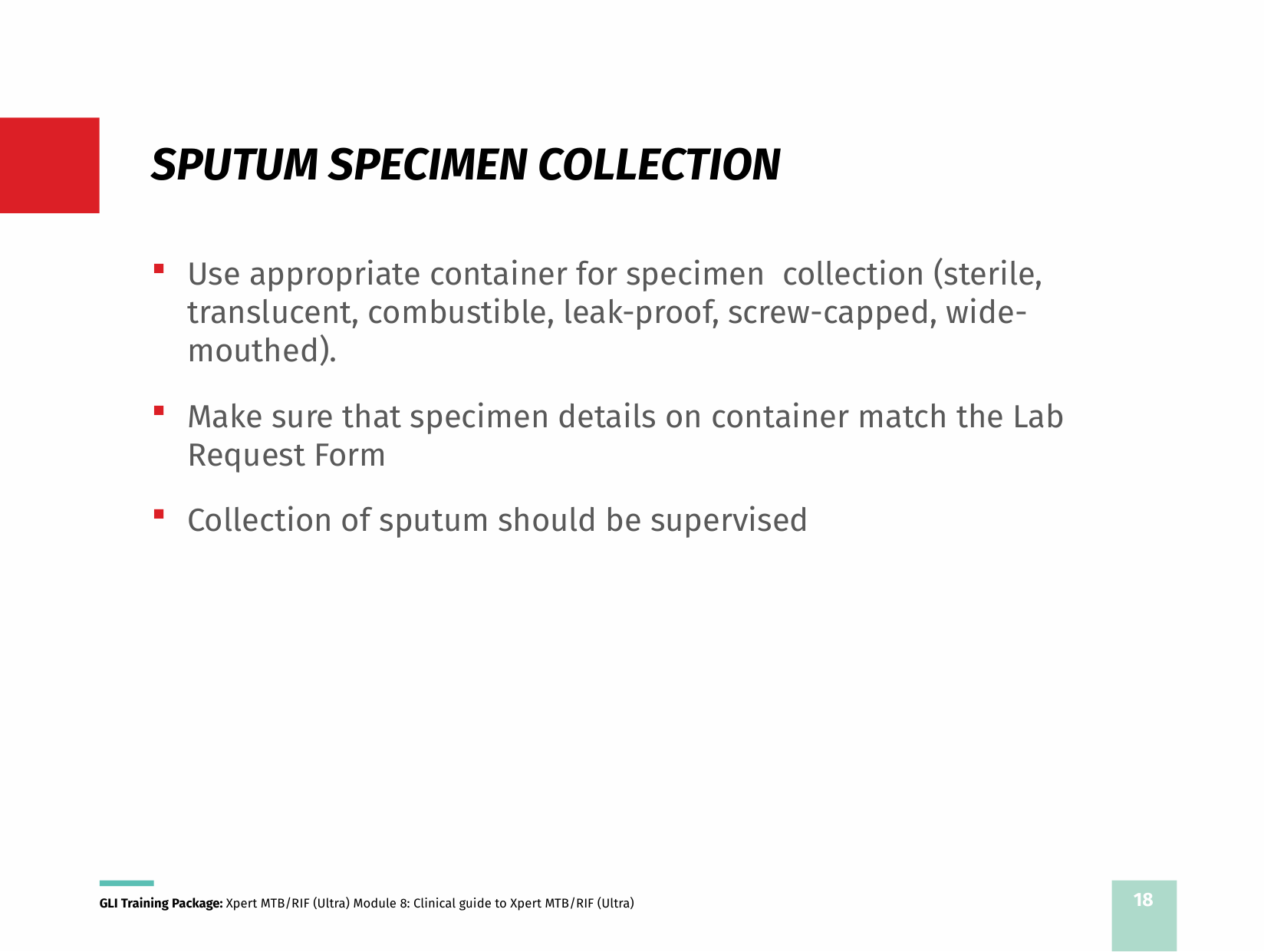

# SPUTUM SPECIMEN COLLECTION
Use appropriate container for specimen  collection (sterile, translucent, combustible, leak-proof, screw-capped, wide-mouthed).
Make sure that specimen details on container match the Lab Request Form
Collection of sputum should be supervised